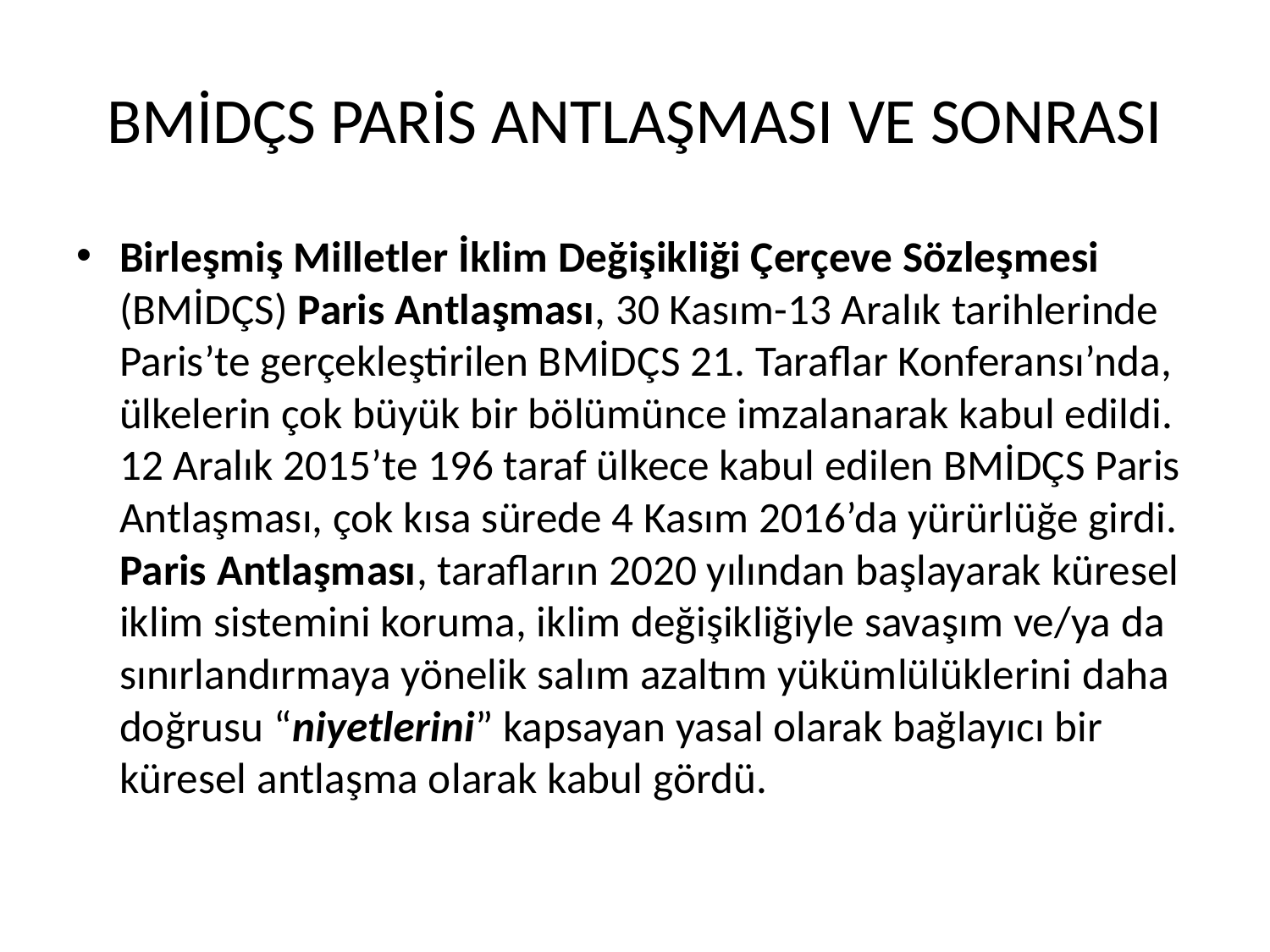

# BMİDÇS PARİS ANTLAŞMASI VE SONRASI
Birleşmiş Milletler İklim Değişikliği Çerçeve Sözleşmesi (BMİDÇS) Paris Antlaşması, 30 Kasım-13 Aralık tarihlerinde Paris’te gerçekleştirilen BMİDÇS 21. Taraflar Konferansı’nda, ülkelerin çok büyük bir bölümünce imzalanarak kabul edildi. 12 Aralık 2015’te 196 taraf ülkece kabul edilen BMİDÇS Paris Antlaşması, çok kısa sürede 4 Kasım 2016’da yürürlüğe girdi. Paris Antlaşması, tarafların 2020 yılından başlayarak küresel iklim sistemini koruma, iklim değişikliğiyle savaşım ve/ya da sınırlandırmaya yönelik salım azaltım yükümlülüklerini daha doğrusu “niyetlerini” kapsayan yasal olarak bağlayıcı bir küresel antlaşma olarak kabul gördü.